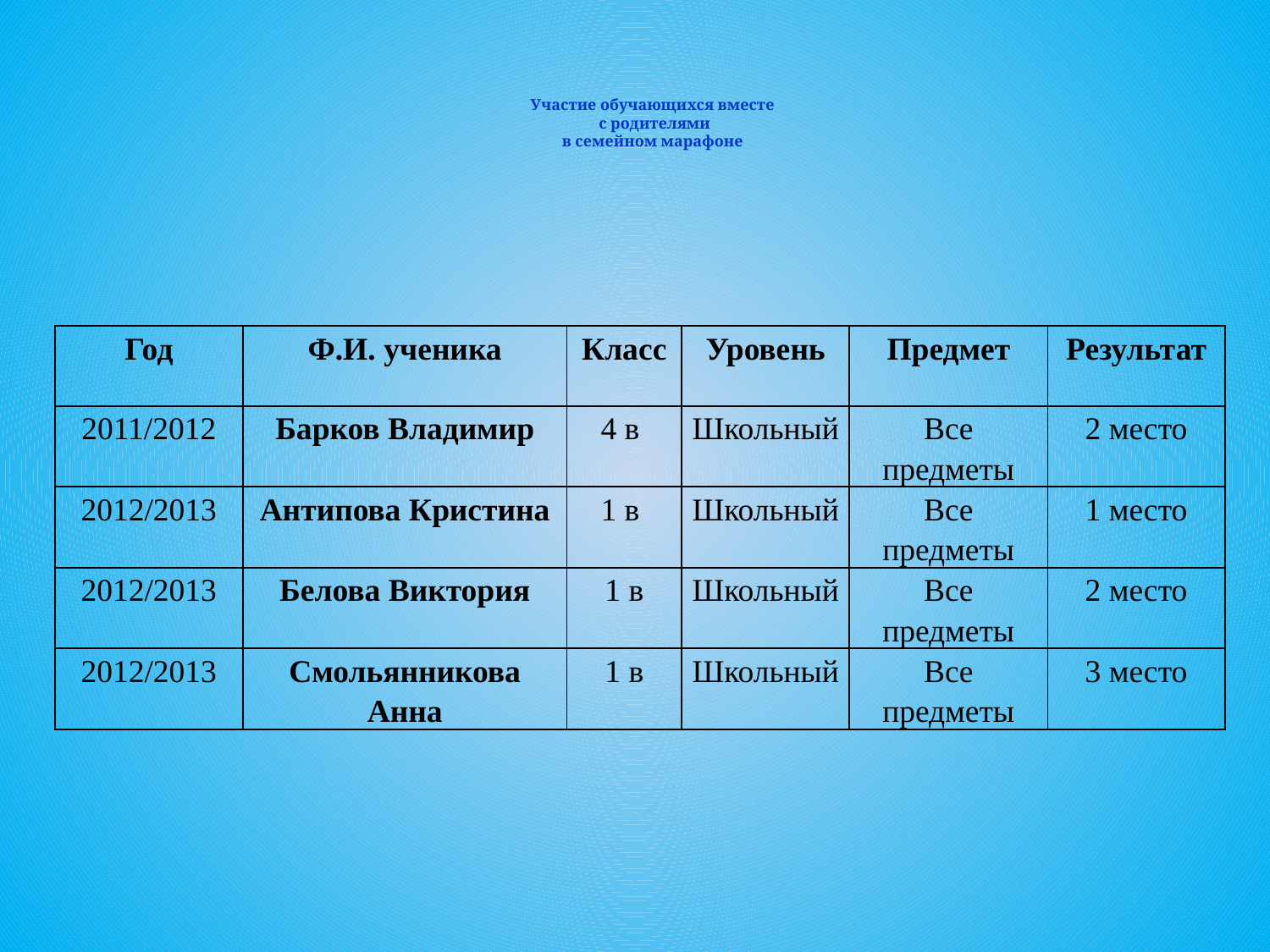

# Участие обучающихся вместе с родителями в семейном марафоне
| Год | Ф.И. ученика | Класс | Уровень | Предмет | Результат |
| --- | --- | --- | --- | --- | --- |
| 2011/2012 | Барков Владимир | 4 в | Школьный | Все предметы | 2 место |
| 2012/2013 | Антипова Кристина | 1 в | Школьный | Все предметы | 1 место |
| 2012/2013 | Белова Виктория | 1 в | Школьный | Все предметы | 2 место |
| 2012/2013 | Смольянникова Анна | 1 в | Школьный | Все предметы | 3 место |